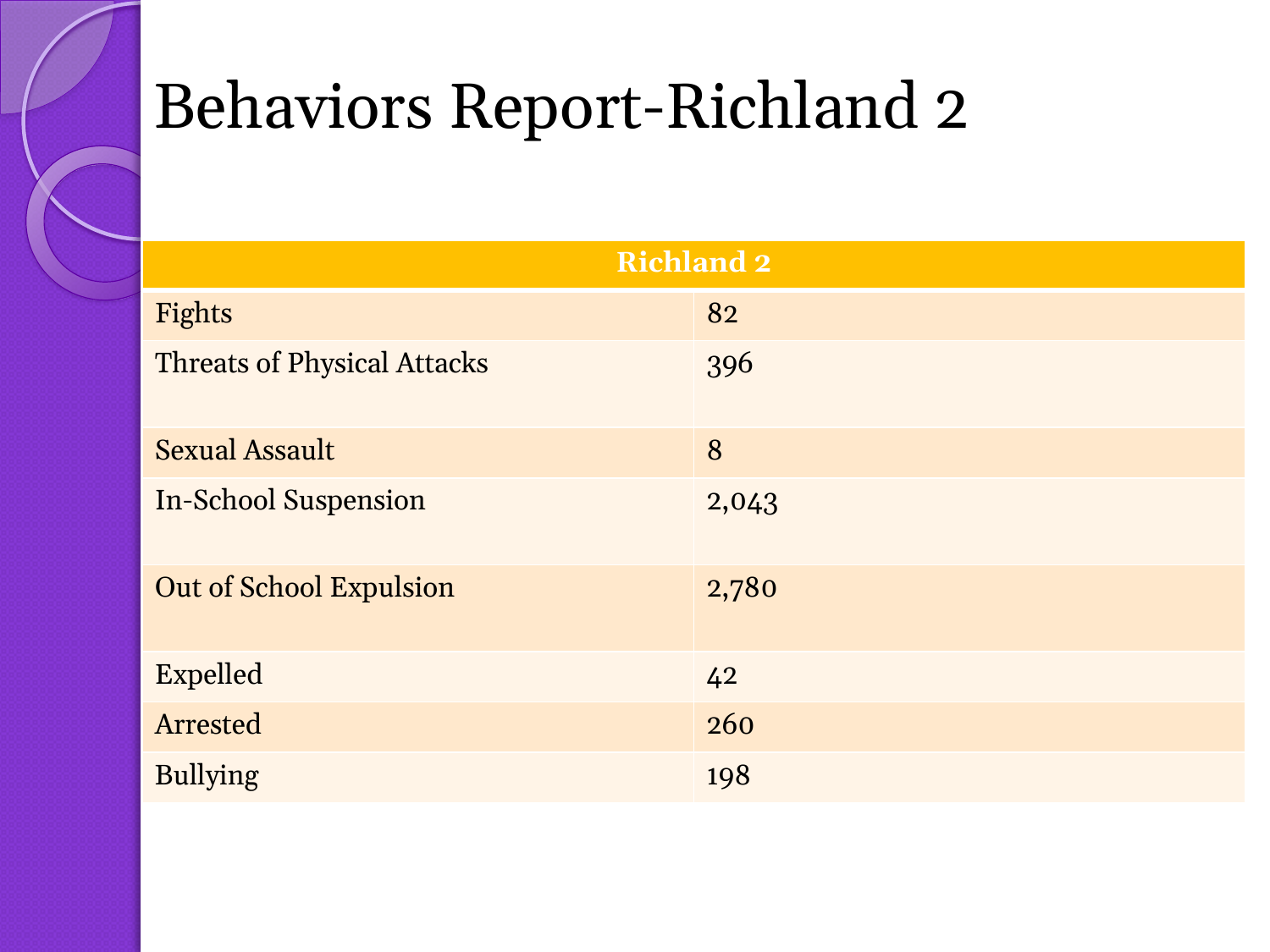

# Behaviors Report-Richland 2
| Richland 2 |  |
| --- | --- |
| Fights | 82 |
| Threats of Physical Attacks | 396 |
| Sexual Assault | 8 |
| In-School Suspension | 2,043 |
| Out of School Expulsion | 2,780 |
| Expelled | 42 |
| Arrested | 260 |
| Bullying | 198 |